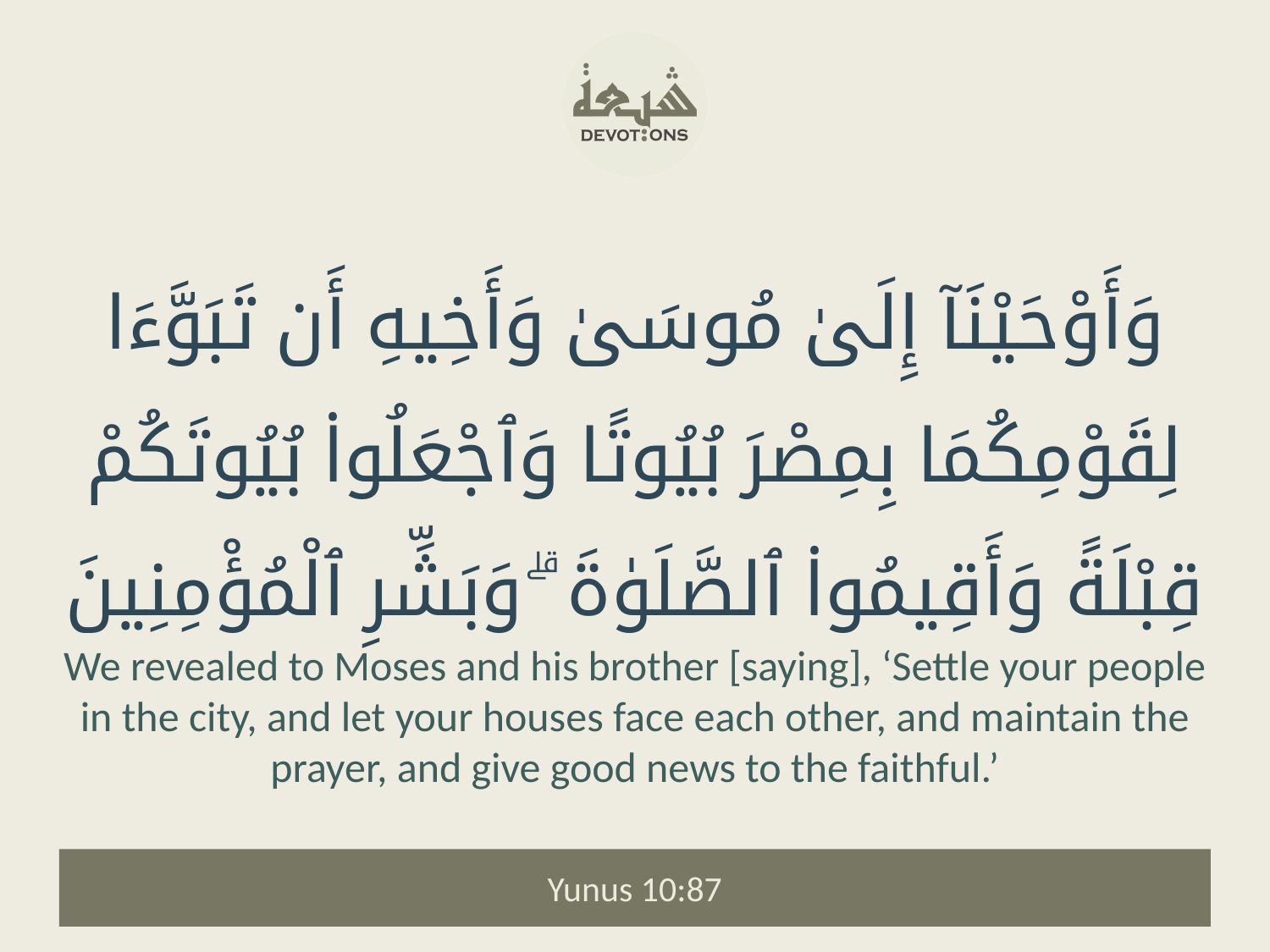

وَأَوْحَيْنَآ إِلَىٰ مُوسَىٰ وَأَخِيهِ أَن تَبَوَّءَا لِقَوْمِكُمَا بِمِصْرَ بُيُوتًا وَٱجْعَلُوا۟ بُيُوتَكُمْ قِبْلَةً وَأَقِيمُوا۟ ٱلصَّلَوٰةَ ۗ وَبَشِّرِ ٱلْمُؤْمِنِينَ
We revealed to Moses and his brother [saying], ‘Settle your people in the city, and let your houses face each other, and maintain the prayer, and give good news to the faithful.’
Yunus 10:87